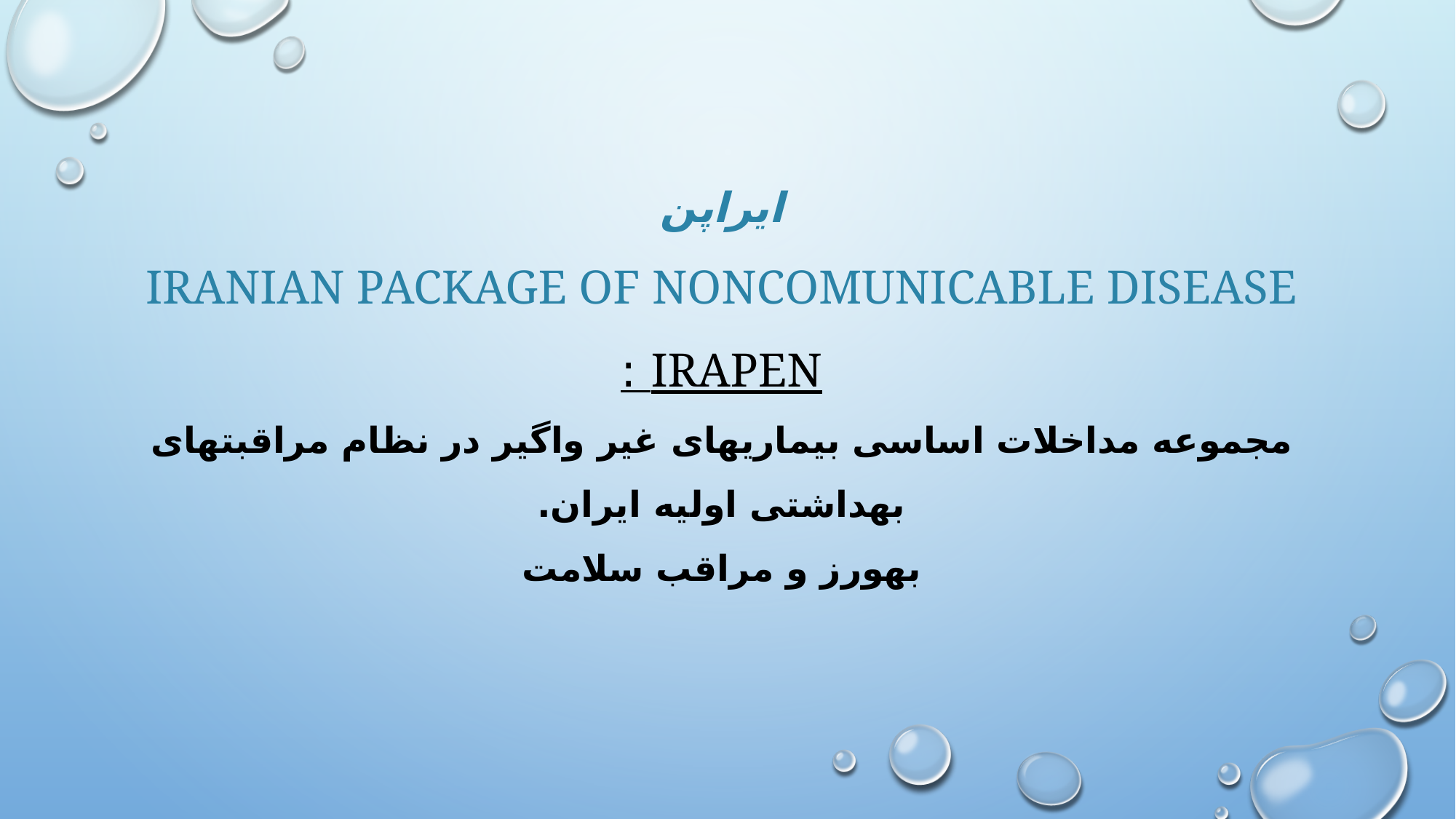

# ایراپن IRANIAN Package of Noncomunicable disease IRAPEN : مجموعه مداخلات اساسی بیماریهای غیر واگیر در نظام مراقبتهای بهداشتی اولیه ایران. بهورز و مراقب سلامت